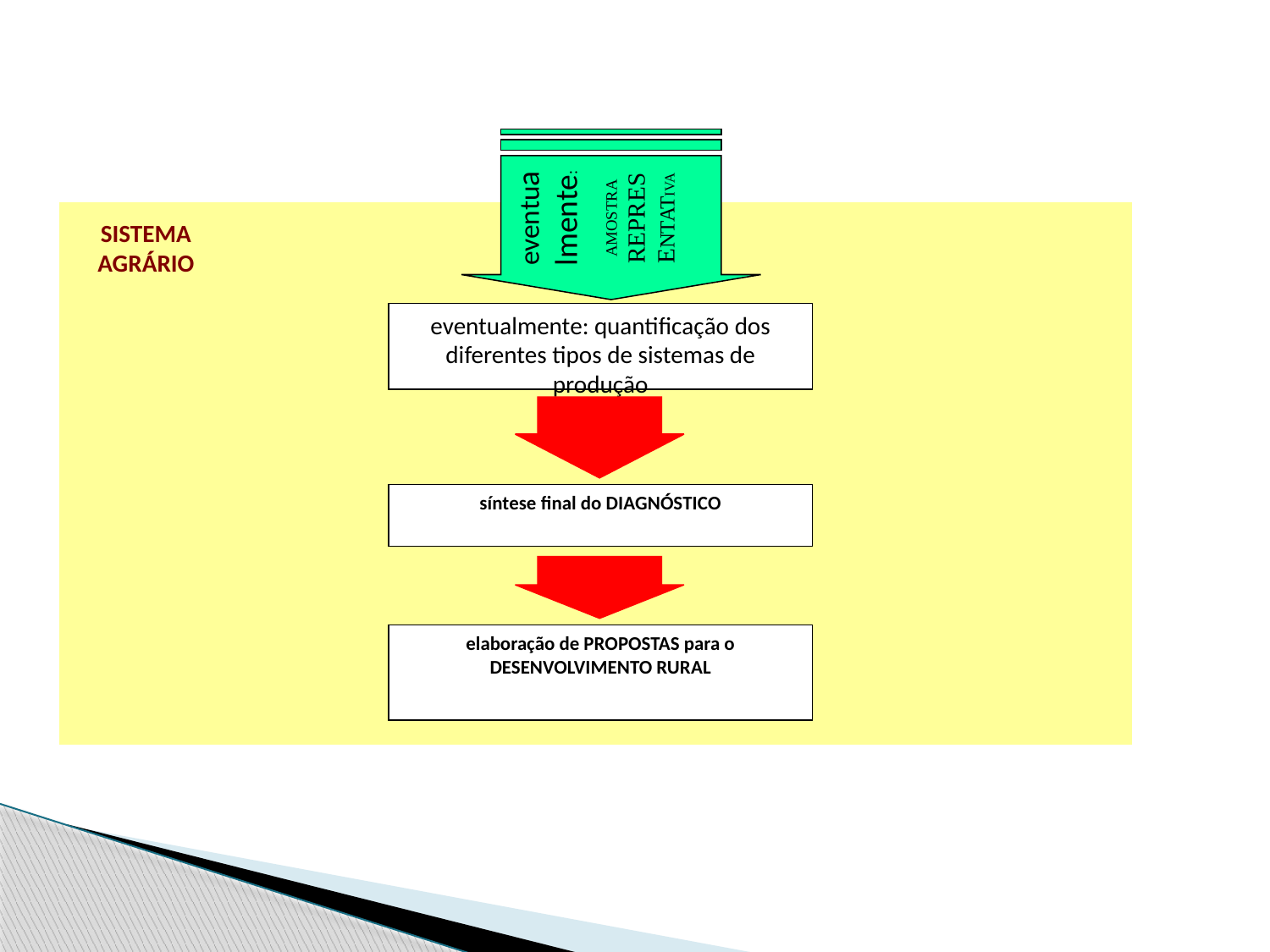

eventualmente:
AMOSTRA
REPRESENTATIVA
eventualmente: quantificação dos diferentes tipos de sistemas de produção

SISTEMA AGRÁRIO

síntese final do DIAGNÓSTICO

elaboração de PROPOSTAS para o DESENVOLVIMENTO RURAL